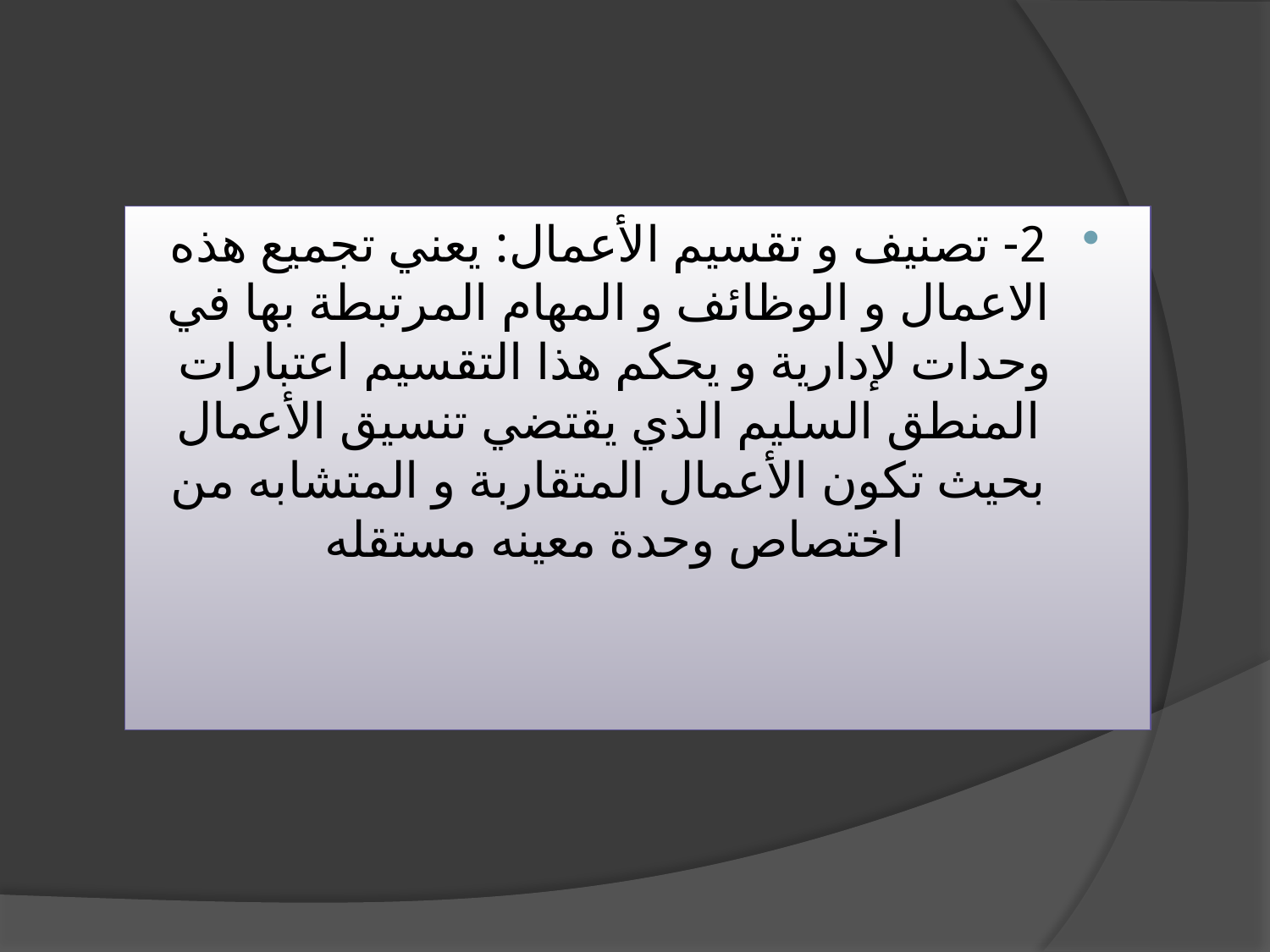

2- تصنيف و تقسيم الأعمال: يعني تجميع هذه الاعمال و الوظائف و المهام المرتبطة بها في وحدات لإدارية و يحكم هذا التقسيم اعتبارات  المنطق السليم الذي يقتضي تنسيق الأعمال بحيث تكون الأعمال المتقاربة و المتشابه من اختصاص وحدة معينه مستقله